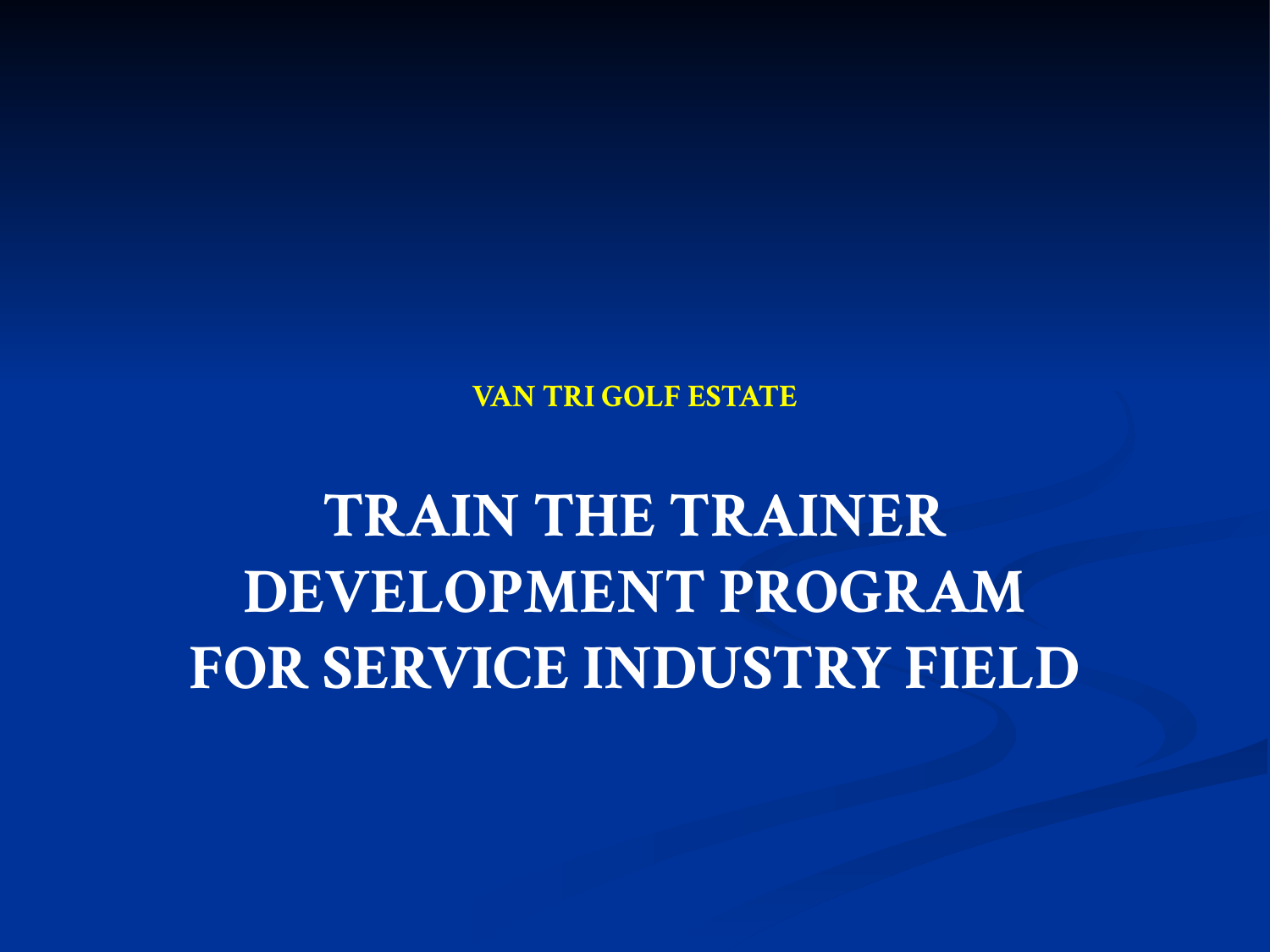

| VAN TRI GOLF ESTATE |
| --- |
# TRAIN THE TRAINER DEVELOPMENT PROGRAM FOR SERVICE INDUSTRY FIELD